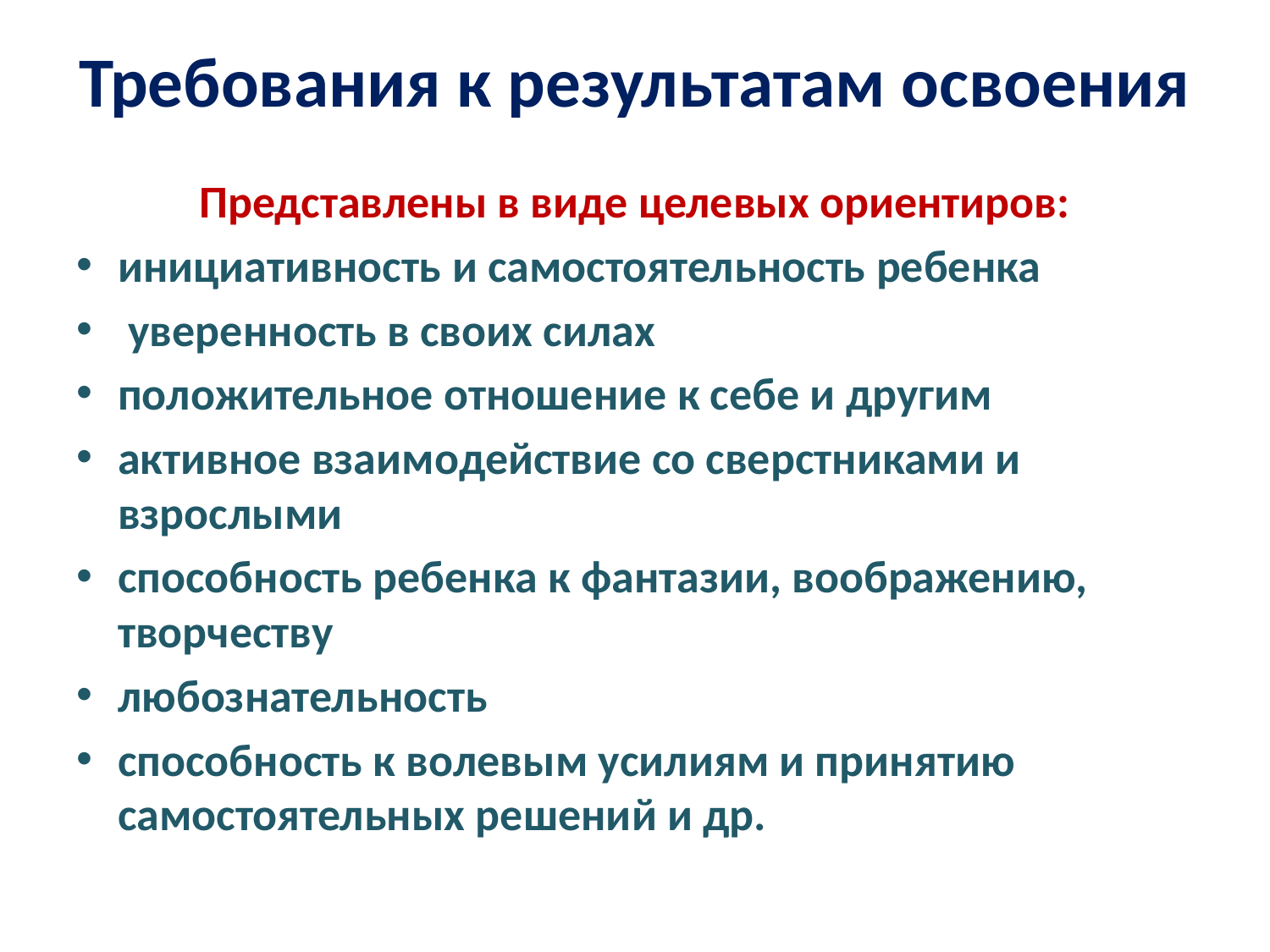

# Требования к результатам освоения
Представлены в виде целевых ориентиров:
инициативность и самостоятельность ребенка
 уверенность в своих силах
положительное отношение к себе и другим
активное взаимодействие со сверстниками и взрослыми
способность ребенка к фантазии, воображению, творчеству
любознательность
способность к волевым усилиям и принятию самостоятельных решений и др.